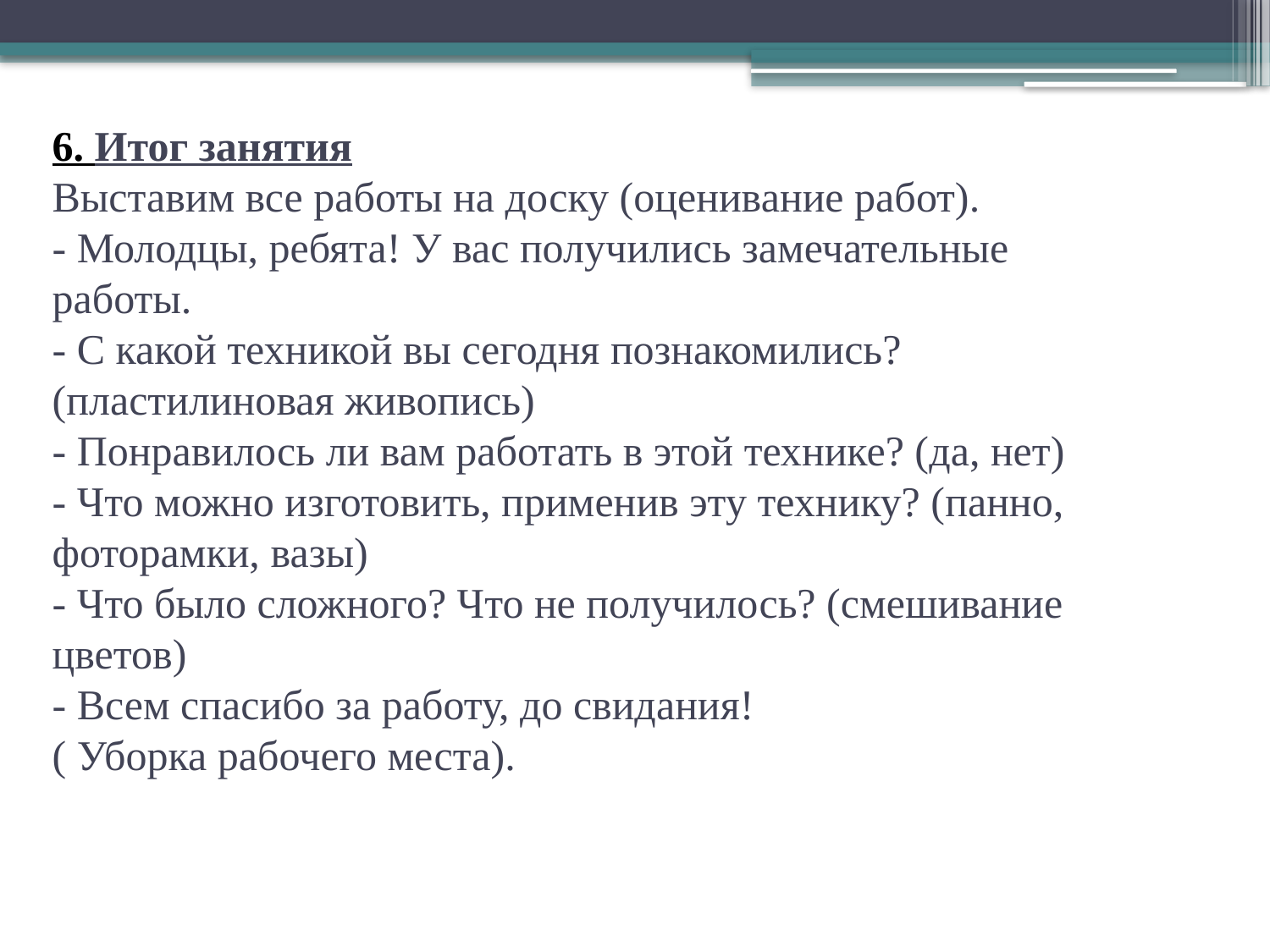

6. Итог занятия
Выставим все работы на доску (оценивание работ).
- Молодцы, ребята! У вас получились замечательные работы.
- С какой техникой вы сегодня познакомились? (пластилиновая живопись)
- Понравилось ли вам работать в этой технике? (да, нет)
- Что можно изготовить, применив эту технику? (панно, фоторамки, вазы)
- Что было сложного? Что не получилось? (смешивание цветов)
- Всем спасибо за работу, до свидания!
( Уборка рабочего места).
#